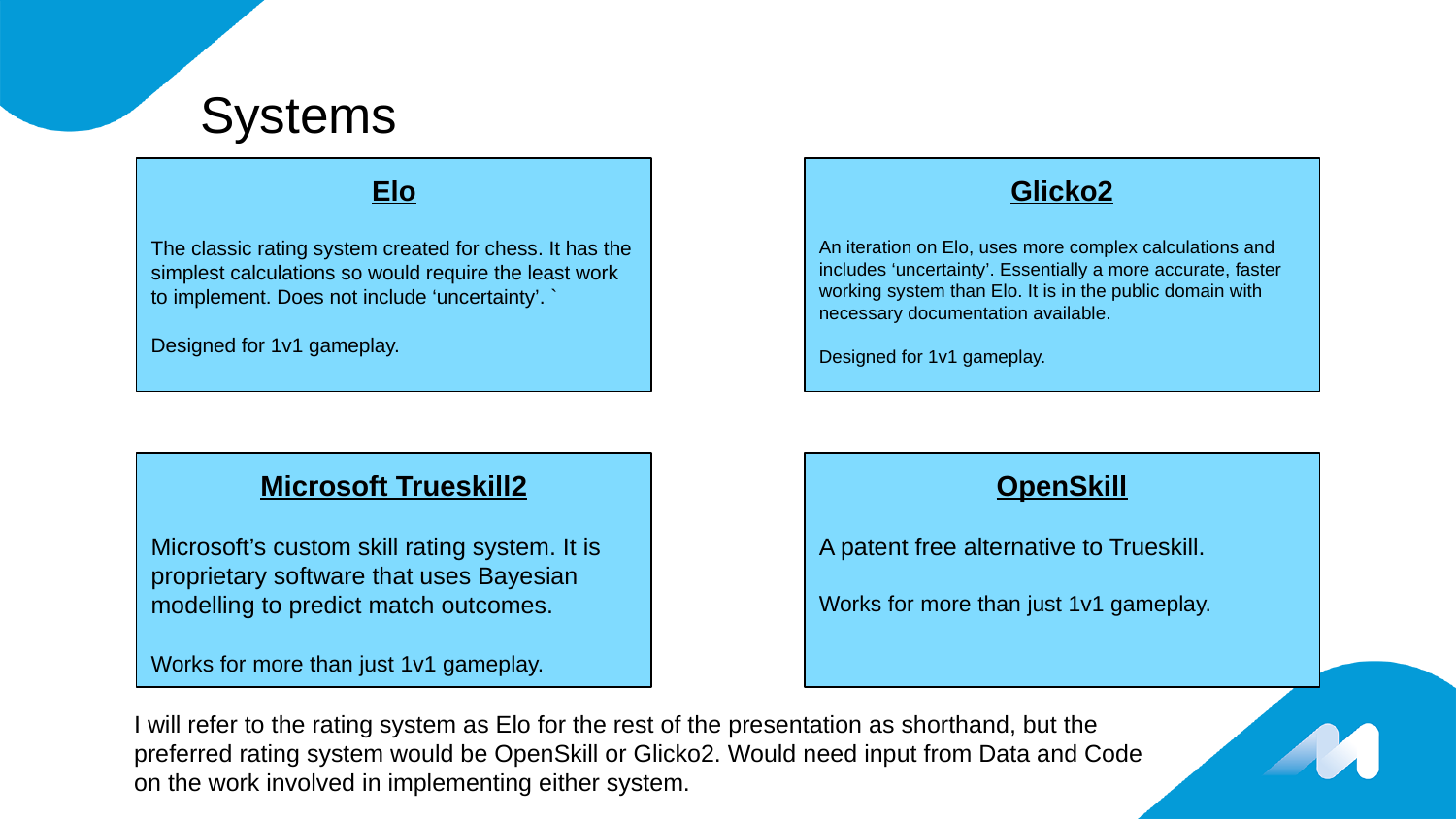

# Systems
Elo

The classic rating system created for chess. It has the simplest calculations so would require the least work to implement. Does not include ‘uncertainty’. `
Designed for 1v1 gameplay.
Glicko2

An iteration on Elo, uses more complex calculations and includes ‘uncertainty’. Essentially a more accurate, faster working system than Elo. It is in the public domain with necessary documentation available.

Designed for 1v1 gameplay.
Microsoft Trueskill2

Microsoft’s custom skill rating system. It is proprietary software that uses Bayesian modelling to predict match outcomes.

Works for more than just 1v1 gameplay.
OpenSkill

A patent free alternative to Trueskill.

Works for more than just 1v1 gameplay.
I will refer to the rating system as Elo for the rest of the presentation as shorthand, but the preferred rating system would be OpenSkill or Glicko2. Would need input from Data and Code on the work involved in implementing either system.